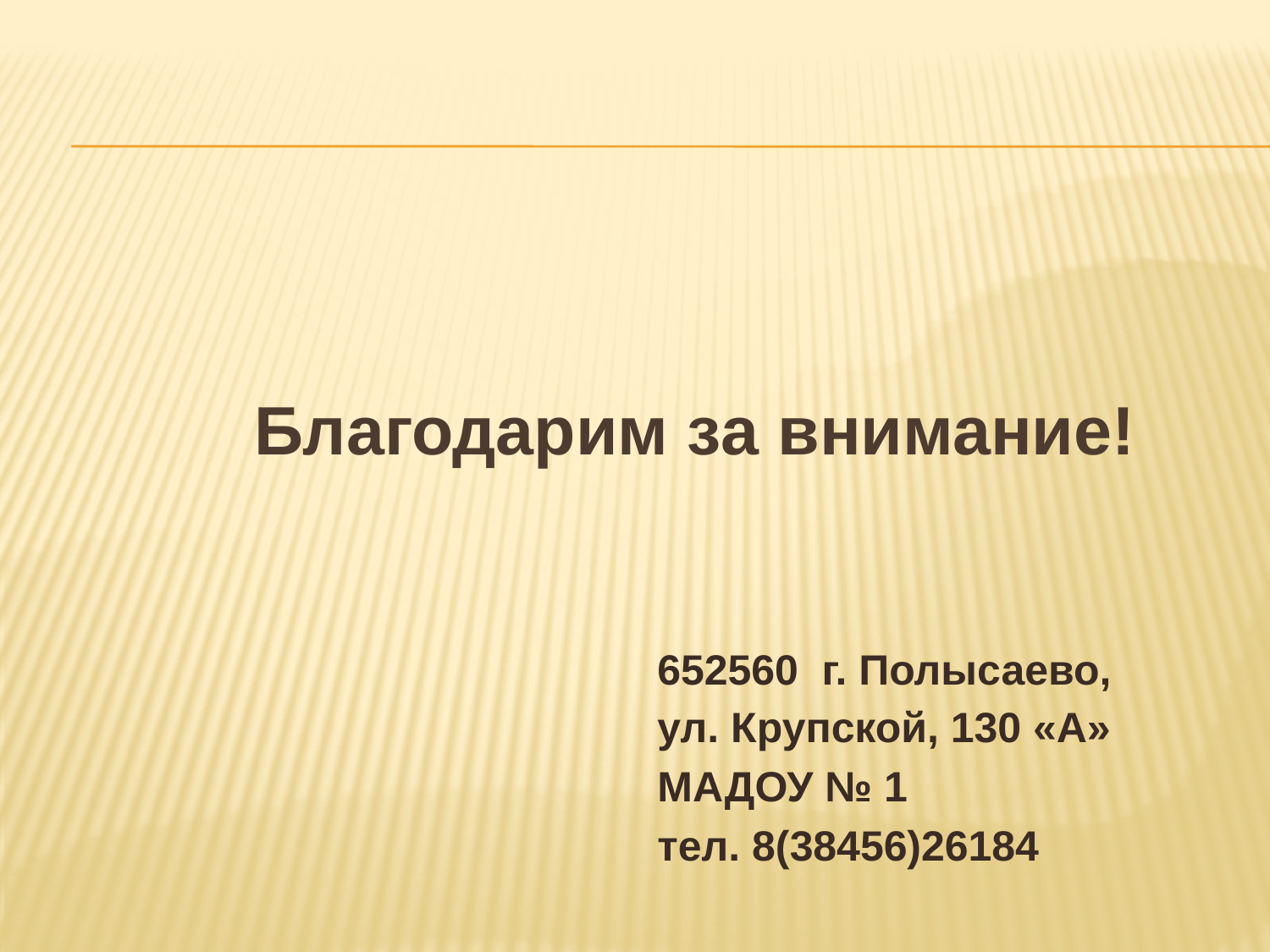

Благодарим за внимание!
652560  г. Полысаево,
ул. Крупской, 130 «А»
МАДОУ № 1
тел. 8(38456)26184